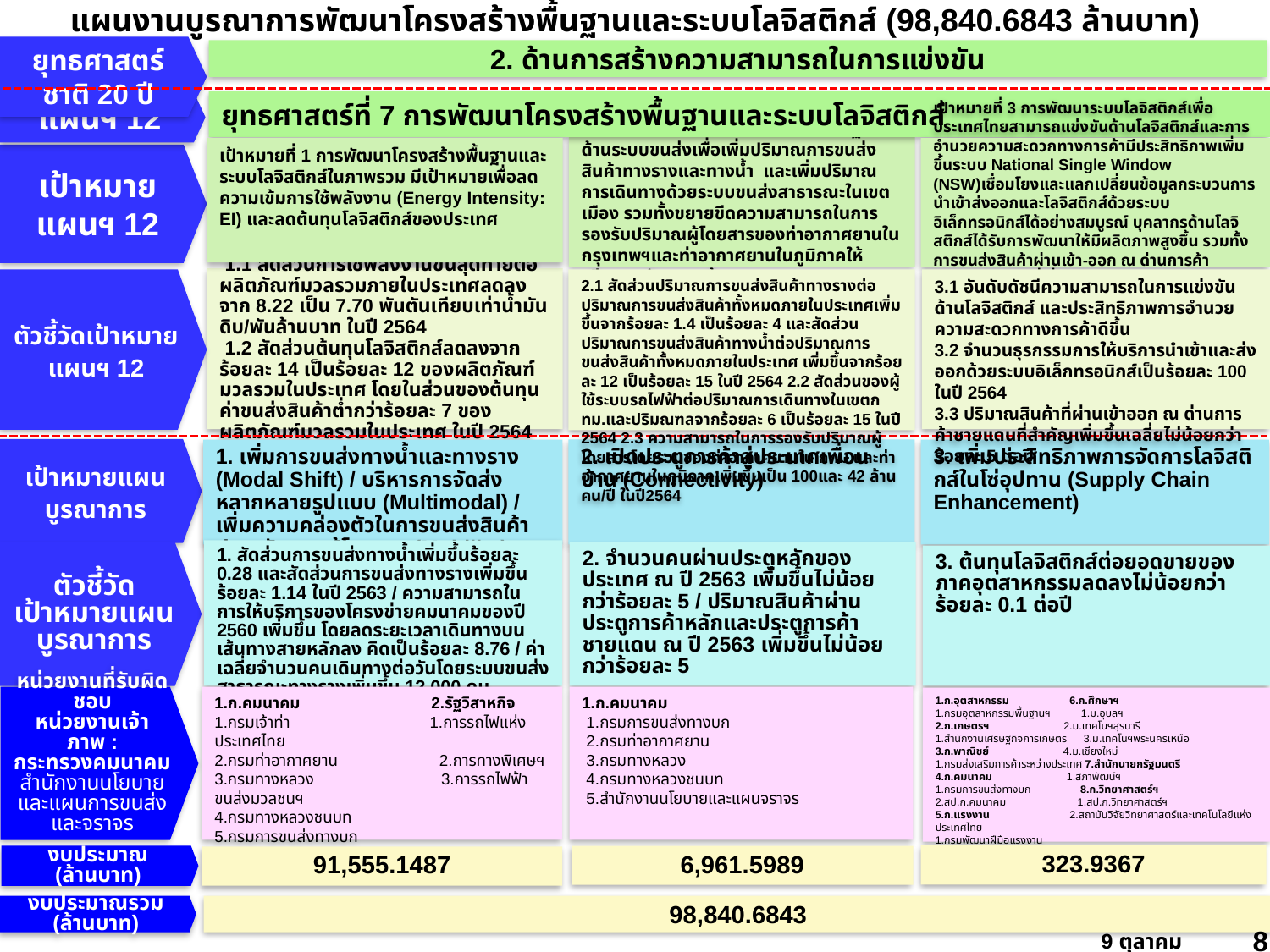

แผนงานบูรณาการพัฒนาโครงสร้างพื้นฐานและระบบโลจิสติกส์ (98,840.6843 ล้านบาท)
ยุทธศาสตร์ชาติ 20 ปี
2. ด้านการสร้างความสามารถในการแข่งขัน
# ยุทธศาสตร์ที่ 7 การพัฒนาโครงสร้างพื้นฐานและระบบโลจิสติกส์
แผนฯ 12
เป้าหมายที่ 2 การพัฒนาโครงสร้างพื้นฐานด้านระบบขนส่งเพื่อเพิ่มปริมาณการขนส่งสินค้าทางรางและทางน้ำ  และเพิ่มปริมาณการเดินทางด้วยระบบขนส่งสาธารณะในเขตเมือง รวมทั้งขยายขีดความสามารถในการรองรับปริมาณผู้โดยสารของท่าอากาศยานในกรุงเทพฯและท่าอากาศยานในภูมิภาคให้เพียงพอกับความต้องการ
เป้าหมายที่ 1 การพัฒนาโครงสร้างพื้นฐานและระบบโลจิสติกส์ในภาพรวม มีเป้าหมายเพื่อลดความเข้มการใช้พลังงาน (Energy Intensity: EI) และลดต้นทุนโลจิสติกส์ของประเทศ
เป้าหมายที่ 3 การพัฒนาระบบโลจิสติกส์เพื่อประเทศไทยสามารถแข่งขันด้านโลจิสติกส์และการอำนวยความสะดวกทางการค้ามีประสิทธิภาพเพิ่มขึ้นระบบ National Single Window (NSW)เชื่อมโยงและแลกเปลี่ยนข้อมูลกระบวนการนำเข้าส่งออกและโลจิสติกส์ด้วยระบบอิเล็กทรอนิกส์ได้อย่างสมบูรณ์ บุคลากรด้านโลจิสติกส์ได้รับการพัฒนาให้มีผลิตภาพสูงขึ้น รวมทั้งการขนส่งสินค้าผ่านเข้า-ออก ณ ด่านการค้าชายแดนสำคัญที่เชื่อมต่อกับโครงข่ายทางหลักมีประสิทธิภาพมากขึ้น
เป้าหมายแผนฯ 12
 1.1 สัดส่วนการใช้พลังงานขั้นสุดท้ายต่อผลิตภัณฑ์มวลรวมภายในประเทศลดลงจาก 8.22 เป็น 7.70 พันตันเทียบเท่าน้ำมันดิบ/พันล้านบาท ในปี 2564
 1.2 สัดส่วนต้นทุนโลจิสติกส์ลดลงจากร้อยละ 14 เป็นร้อยละ 12 ของผลิตภัณฑ์มวลรวมในประเทศ โดยในส่วนของต้นทุนค่าขนส่งสินค้าต่ำกว่าร้อยละ 7 ของผลิตภัณฑ์มวลรวมในประเทศ ในปี 2564
3.1 อันดับดัชนีความสามารถในการแข่งขันด้านโลจิสติกส์ และประสิทธิภาพการอำนวยความสะดวกทางการค้าดีขึ้น
3.2 จำนวนธุรกรรมการให้บริการนำเข้าและส่งออกด้วยระบบอิเล็กทรอนิกส์เป็นร้อยละ 100 ในปี 2564
3.3 ปริมาณสินค้าที่ผ่านเข้าออก ณ ด่านการค้าชายแดนที่สำคัญเพิ่มขึ้นเฉลี่ยไม่น้อยกว่าร้อยละ 5 ต่อปี
2.1 สัดส่วนปริมาณการขนส่งสินค้าทางรางต่อปริมาณการขนส่งสินค้าทั้งหมดภายในประเทศเพิ่มขึ้นจากร้อยละ 1.4 เป็นร้อยละ 4 และสัดส่วนปริมาณการขนส่งสินค้าทางน้ำต่อปริมาณการขนส่งสินค้าทั้งหมดภายในประเทศ เพิ่มขึ้นจากร้อยละ 12 เป็นร้อยละ 15 ในปี 2564 2.2 สัดส่วนของผู้ใช้ระบบรถไฟฟ้าต่อปริมาณการเดินทางในเขตกทม.และปริมณฑลจากร้อยละ 6 เป็นร้อยละ 15 ในปี 2564 2.3 ความสามารถในการรองรับปริมาณผู้โดยสารโดยรวมของท่าอากาศยานใน กทม.และท่าอากาศยานในภูมิภาคเพิ่มขึ้นเป็น 100และ 42 ล้านคน/ปี ในปี2564
ตัวชี้วัดเป้าหมาย
แผนฯ 12
เป้าหมายแผนบูรณาการ
2. เปิดประตูการค้าสู่ประเทศเพื่อนบ้าน (Connectivity)
3. เพิ่มประสิทธิภาพการจัดการโลจิสติกส์ในโซ่อุปทาน (Supply Chain Enhancement)
1. เพิ่มการขนส่งทางน้ำและทางราง (Modal Shift) / บริหารการจัดส่งหลากหลายรูปแบบ (Multimodal) / เพิ่มความคล่องตัวในการขนส่งสินค้า ประหยัดเวลาผู้โดยสาร (Mobility)
1. สัดส่วนการขนส่งทางน้ำเพิ่มขึ้นร้อยละ 0.28 และสัดส่วนการขนส่งทางรางเพิ่มขึ้นร้อยละ 1.14 ในปี 2563 / ความสามารถในการให้บริการของโครงข่ายคมนาคมของปี 2560 เพิ่มขึ้น โดยลดระยะเวลาเดินทางบนเส้นทางสายหลักลง คิดเป็นร้อยละ 8.76 / ค่าเฉลี่ยจำนวนคนเดินทางต่อวันโดยระบบขนส่งสาธารณะทางรางเพิ่มขึ้น 12,000 คน, จำนวนผู้โดยสารที่ใช้ระบบขนส่งทางอากาศเพิ่มขึ้น ณ ปี 2560  ร้อยละ 10
ตัวชี้วัด
เป้าหมายแผน
บูรณาการ
2. จำนวนคนผ่านประตูหลักของประเทศ ณ ปี 2563 เพิ่มขึ้นไม่น้อยกว่าร้อยละ 5 / ปริมาณสินค้าผ่านประตูการค้าหลักและประตูการค้าชายแดน ณ ปี 2563 เพิ่มขึ้นไม่น้อยกว่าร้อยละ 5
3. ต้นทุนโลจิสติกส์ต่อยอดขายของภาคอุตสาหกรรมลดลงไม่น้อยกว่าร้อยละ 0.1 ต่อปี
หน่วยงานที่รับผิดชอบ
หน่วยงานเจ้าภาพ :
กระทรวงคมนาคม
สำนักงานนโยบายและแผนการขนส่งและจราจร

1.ก.คมนาคม                               2.รัฐวิสาหกิจ
1.กรมเจ้าท่า                                 1.การรถไฟแห่งประเทศไทย
2.กรมท่าอากาศยาน                        2.การทางพิเศษฯ
3.กรมทางหลวง                              3.การรถไฟฟ้าขนส่งมวลชนฯ
4.กรมทางหลวงชนบท
5.กรมการขนส่งทางบก
6.สำนักงานนโยบายและแผนจราจร
1.ก.คมนาคม
 1.กรมการขนส่งทางบก
 2.กรมท่าอากาศยาน
 3.กรมทางหลวง
 4.กรมทางหลวงชนบท
 5.สำนักงานนโยบายและแผนจราจร
1.ก.อุตสาหกรรม                      6.ก.ศึกษาฯ
1.กรมอุตสาหกรรมพื้นฐานฯ           1.ม.อุบลฯ
2.ก.เกษตรฯ                           2.ม.เทคโนฯสุรนารี
1.สำนักงานเศรษฐกิจการเกษตร      3.ม.เทคโนฯพระนครเหนือ
3.ก.พาณิชย์                           4.ม.เชียงใหม่
1.กรมส่งเสริมการค้าระหว่างประเทศ 7.สำนักนายกรัฐมนตรี
4.ก.คมนาคม                           1.สภาพัฒน์ฯ
1.กรมการขนส่งทางบก                  8.ก.วิทยาศาสตร์ฯ
2.สป.ก.คมนาคม                          1.สป.ก.วิทยาศาสตร์ฯ
5.ก.แรงงาน                             2.สถาบันวิจัยวิทยาศาสตร์และเทคโนโลยีแห่งประเทศไทย
1.กรมพัฒนาฝีมือแรงงาน

323.9367
งบประมาณ
(ล้านบาท)
6,961.5989
91,555.1487
งบประมาณรวม
(ล้านบาท)
98,840.6843
8
9 ตุลาคม 2559